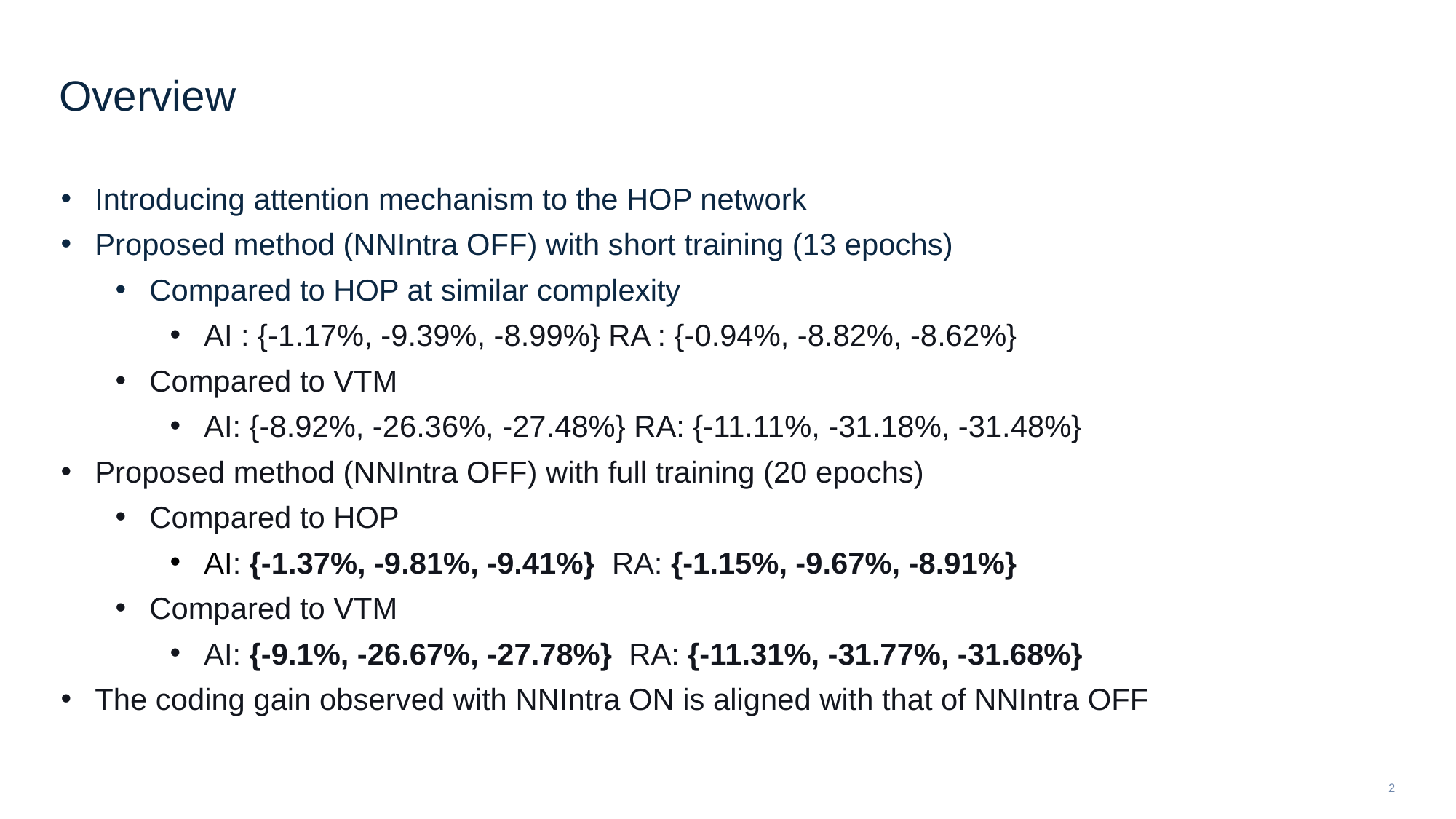

# Overview
Introducing attention mechanism to the HOP network
Proposed method (NNIntra OFF) with short training (13 epochs)
Compared to HOP at similar complexity
AI : {-1.17%, -9.39%, -8.99%} RA : {-0.94%, -8.82%, -8.62%}
Compared to VTM
AI: {-8.92%, -26.36%, -27.48%} RA: {-11.11%, -31.18%, -31.48%}
Proposed method (NNIntra OFF) with full training (20 epochs)
Compared to HOP
AI: {-1.37%, -9.81%, -9.41%}  RA: {-1.15%, -9.67%, -8.91%}
Compared to VTM
AI: {-9.1%, -26.67%, -27.78%}  RA: {-11.31%, -31.77%, -31.68%}
The coding gain observed with NNIntra ON is aligned with that of NNIntra OFF